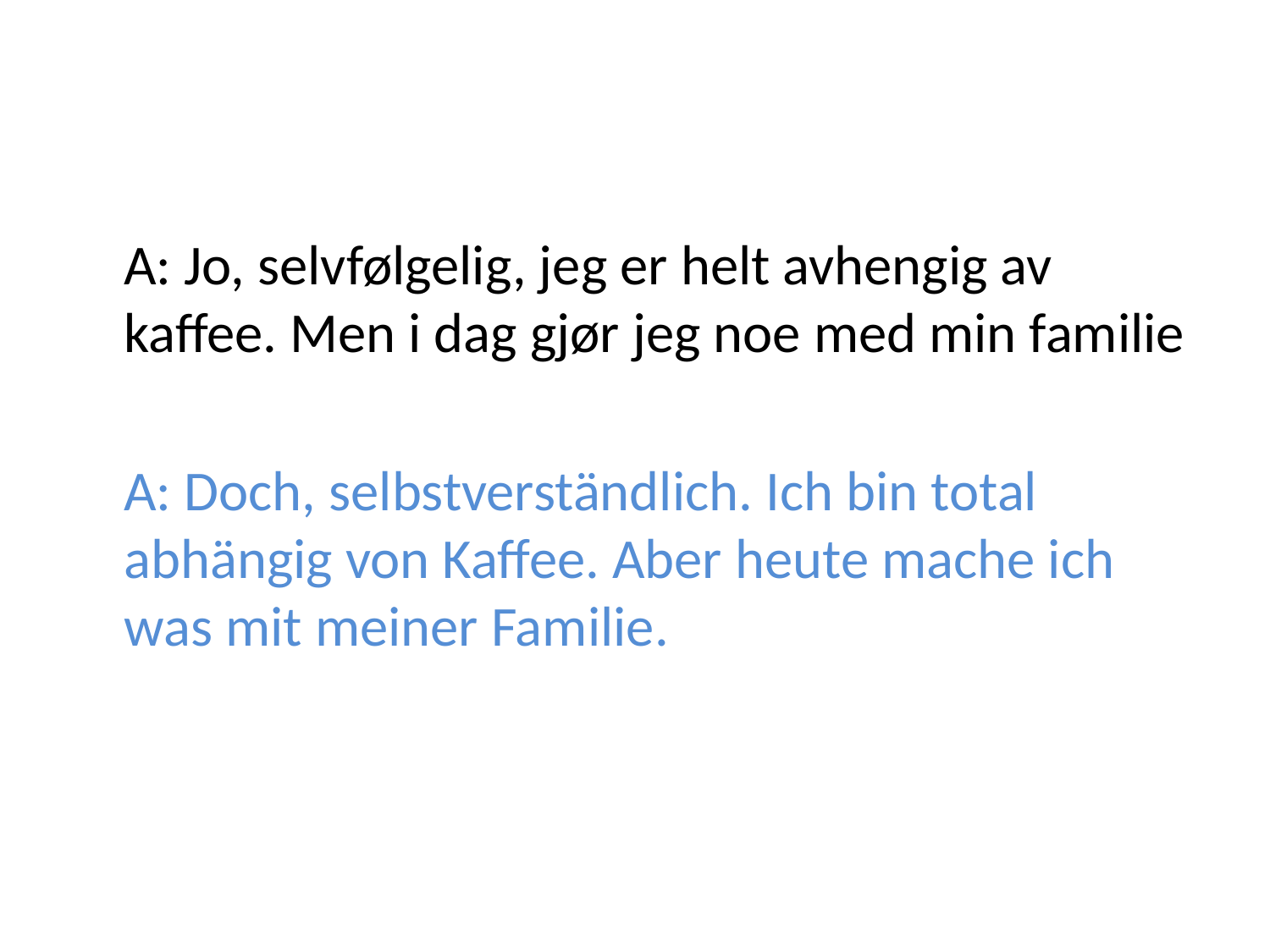

#
	A: Jo, selvfølgelig, jeg er helt avhengig av kaffee. Men i dag gjør jeg noe med min familie

	A: Doch, selbstverständlich. Ich bin total abhängig von Kaffee. Aber heute mache ich was mit meiner Familie.